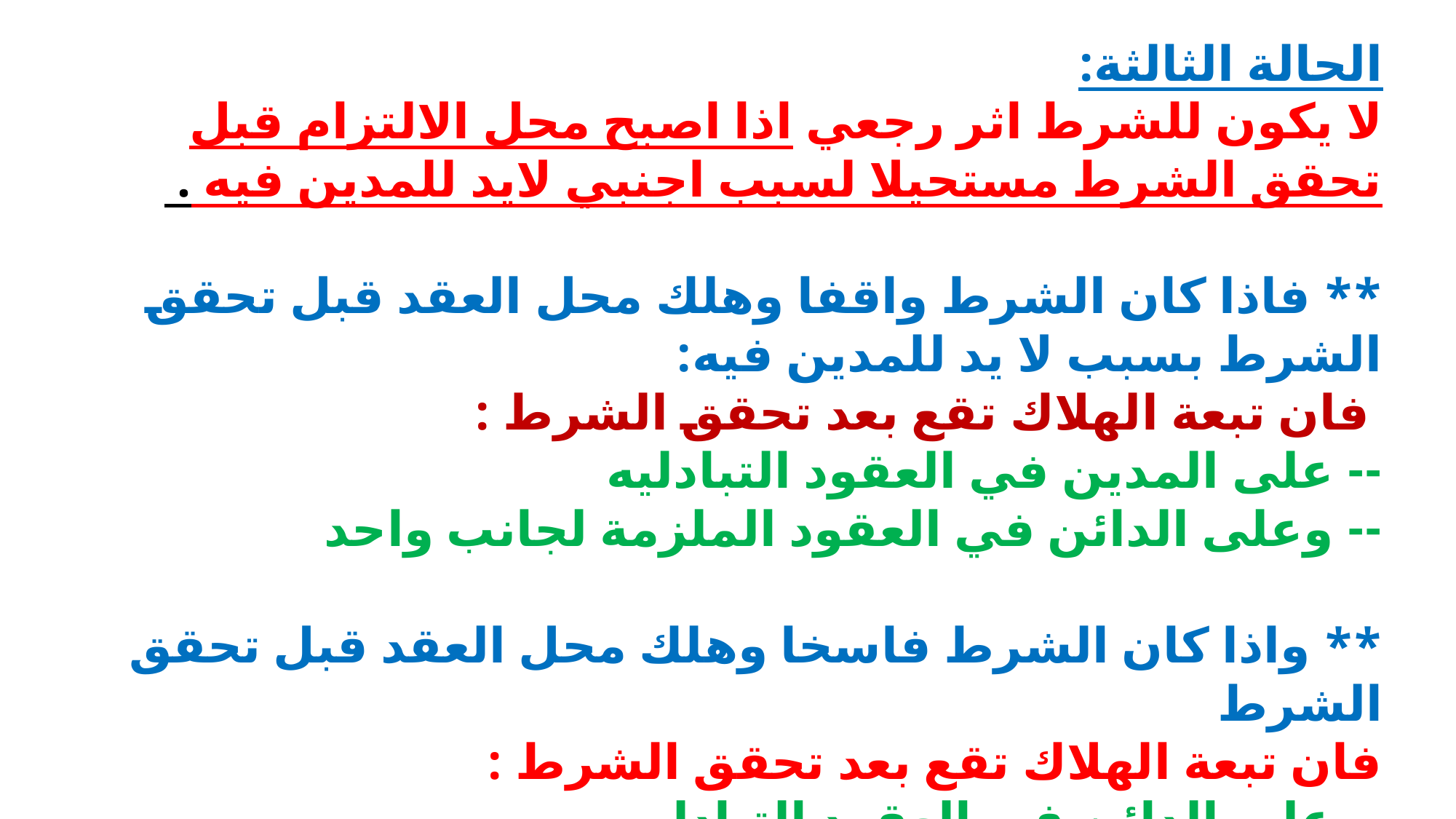

الحالة الثالثة:
لا يكون للشرط اثر رجعي اذا اصبح محل الالتزام قبل تحقق الشرط مستحيلا لسبب اجنبي لايد للمدين فيه .

** فاذا كان الشرط واقفا وهلك محل العقد قبل تحقق الشرط بسبب لا يد للمدين فيه:
 فان تبعة الهلاك تقع بعد تحقق الشرط :
-- على المدين في العقود التبادليه
-- وعلى الدائن في العقود الملزمة لجانب واحد

** واذا كان الشرط فاسخا وهلك محل العقد قبل تحقق الشرط
فان تبعة الهلاك تقع بعد تحقق الشرط :
-- على الدائن في العقود التبادليه
--والمدين في العقود الملزمة لجانب واحد .